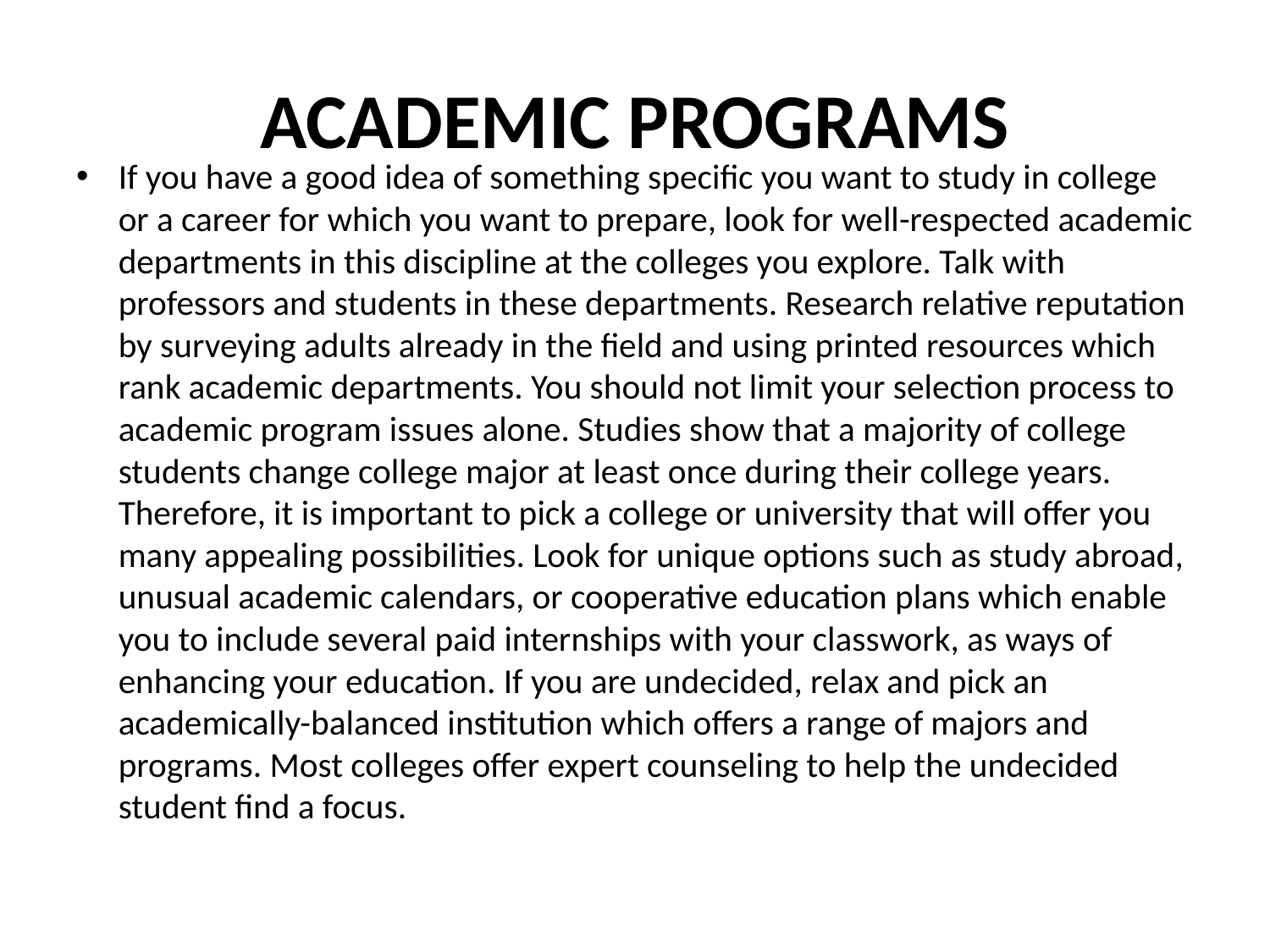

# ACADEMIC PROGRAMS
If you have a good idea of something specific you want to study in college or a career for which you want to prepare, look for well-respected academic departments in this discipline at the colleges you explore. Talk with professors and students in these departments. Research relative reputation by surveying adults already in the field and using printed resources which rank academic departments. You should not limit your selection process to academic program issues alone. Studies show that a majority of college students change college major at least once during their college years. Therefore, it is important to pick a college or university that will offer you many appealing possibilities. Look for unique options such as study abroad, unusual academic calendars, or cooperative education plans which enable you to include several paid internships with your classwork, as ways of enhancing your education. If you are undecided, relax and pick an academically-balanced institution which offers a range of majors and programs. Most colleges offer expert counseling to help the undecided student find a focus.